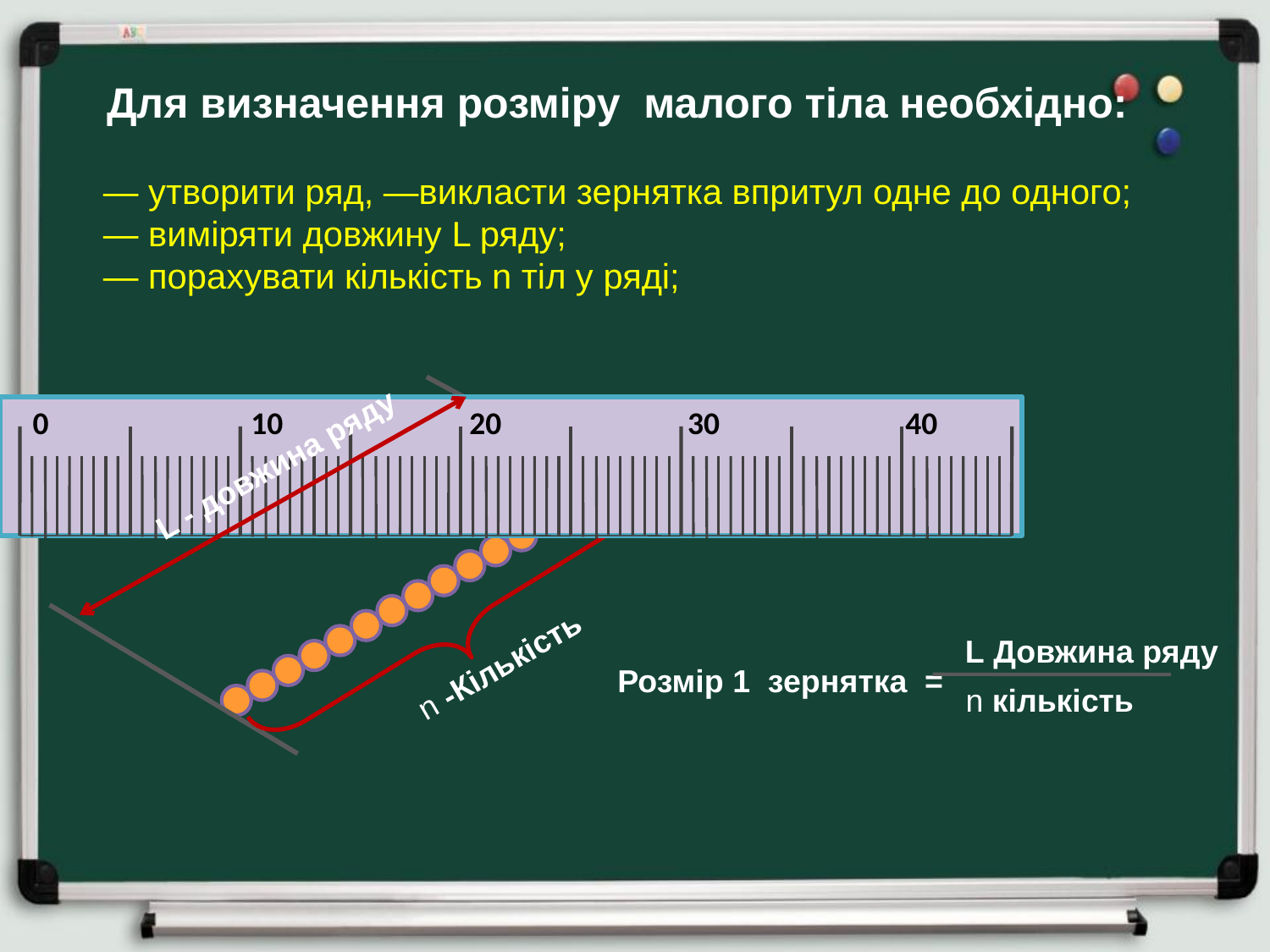

Для визначення розміру  малого тіла необхідно:

— утворити ряд, —викласти зернятка впритул одне до одного;
— виміряти довжину L ряду;
— порахувати кількість n тіл у ряді;

0
10
20
30
40

L - довжина ряду

L Довжина ряду
n -Кількість
Розмір 1  зернятка  =
n кількість